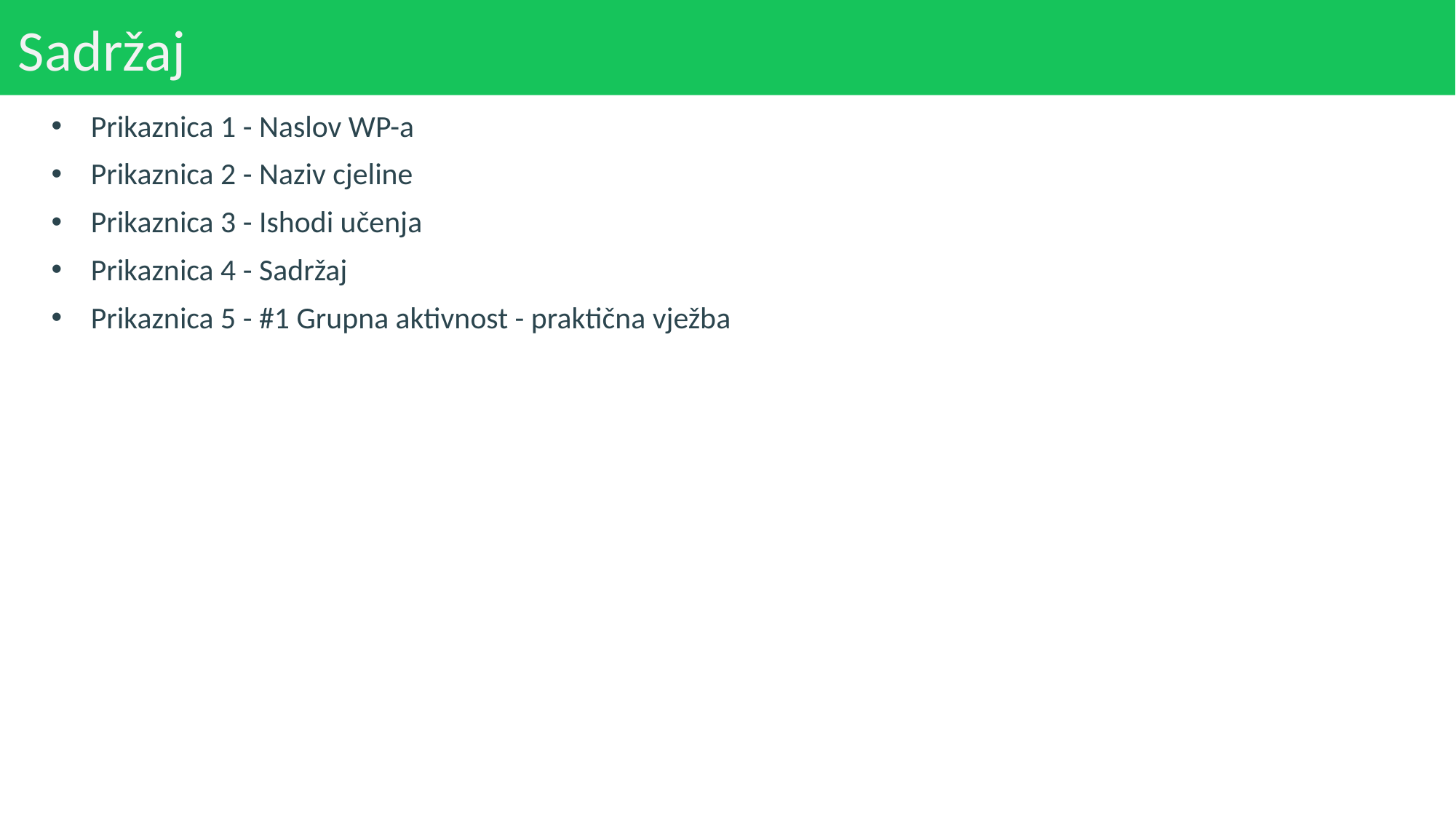

# Sadržaj
Prikaznica 1 - Naslov WP-a
Prikaznica 2 - Naziv cjeline
Prikaznica 3 - Ishodi učenja
Prikaznica 4 - Sadržaj
Prikaznica 5 - #1 Grupna aktivnost - praktična vježba